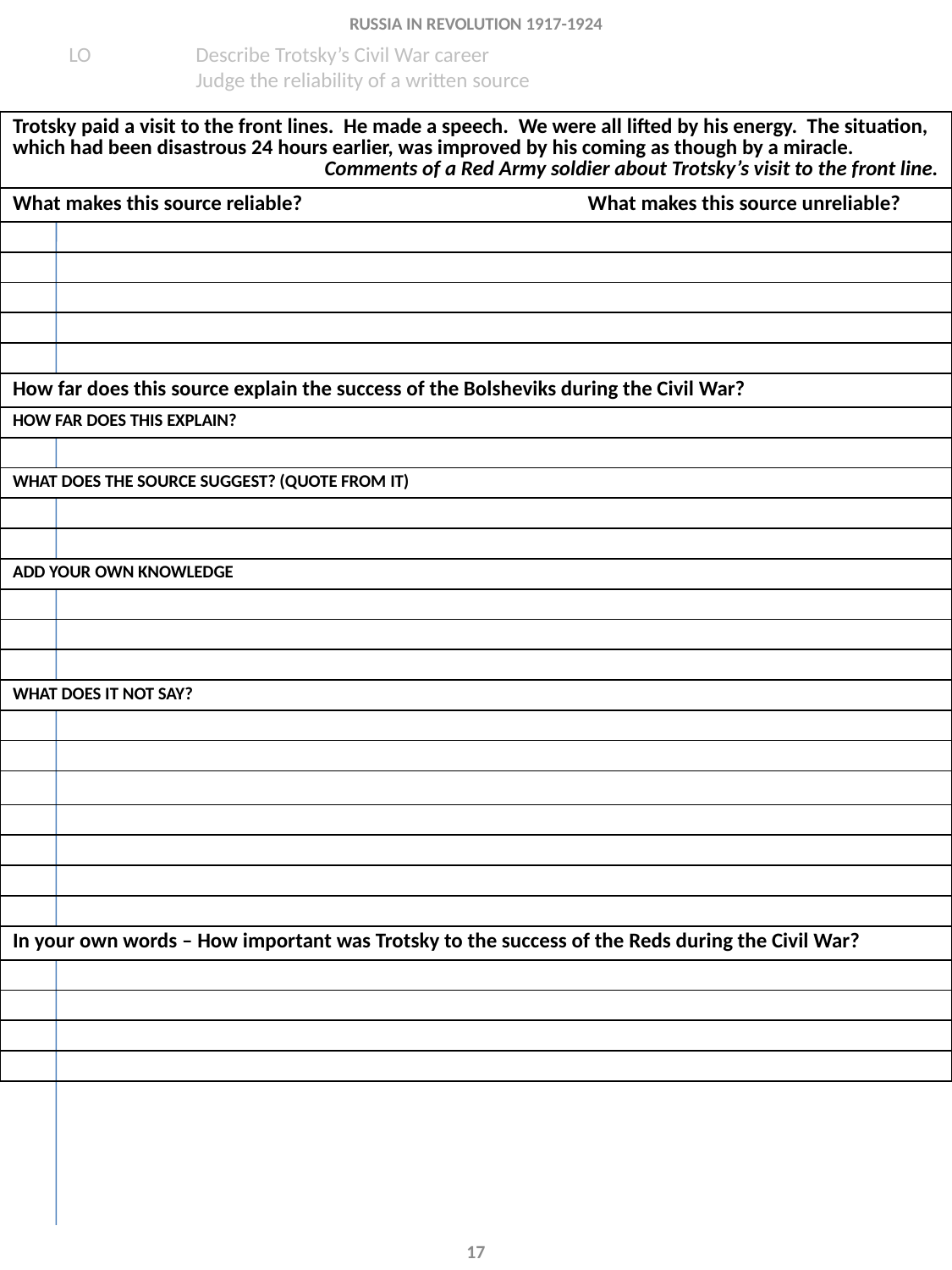

RUSSIA IN REVOLUTION 1917-1924
LO 	Describe Trotsky’s Civil War career
	Judge the reliability of a written source
| Trotsky paid a visit to the front lines. He made a speech. We were all lifted by his energy. The situation, which had been disastrous 24 hours earlier, was improved by his coming as though by a miracle. Comments of a Red Army soldier about Trotsky’s visit to the front line. |
| --- |
| What makes this source reliable? What makes this source unreliable? |
|  |
|  |
|  |
|  |
|  |
| How far does this source explain the success of the Bolsheviks during the Civil War? |
| HOW FAR DOES THIS EXPLAIN? |
|  |
| WHAT DOES THE SOURCE SUGGEST? (QUOTE FROM IT) |
|  |
|  |
| ADD YOUR OWN KNOWLEDGE |
|  |
|  |
|  |
| WHAT DOES IT NOT SAY? |
|  |
|  |
|  |
|  |
|  |
|  |
|  |
| In your own words – How important was Trotsky to the success of the Reds during the Civil War? |
|  |
|  |
|  |
|  |
17